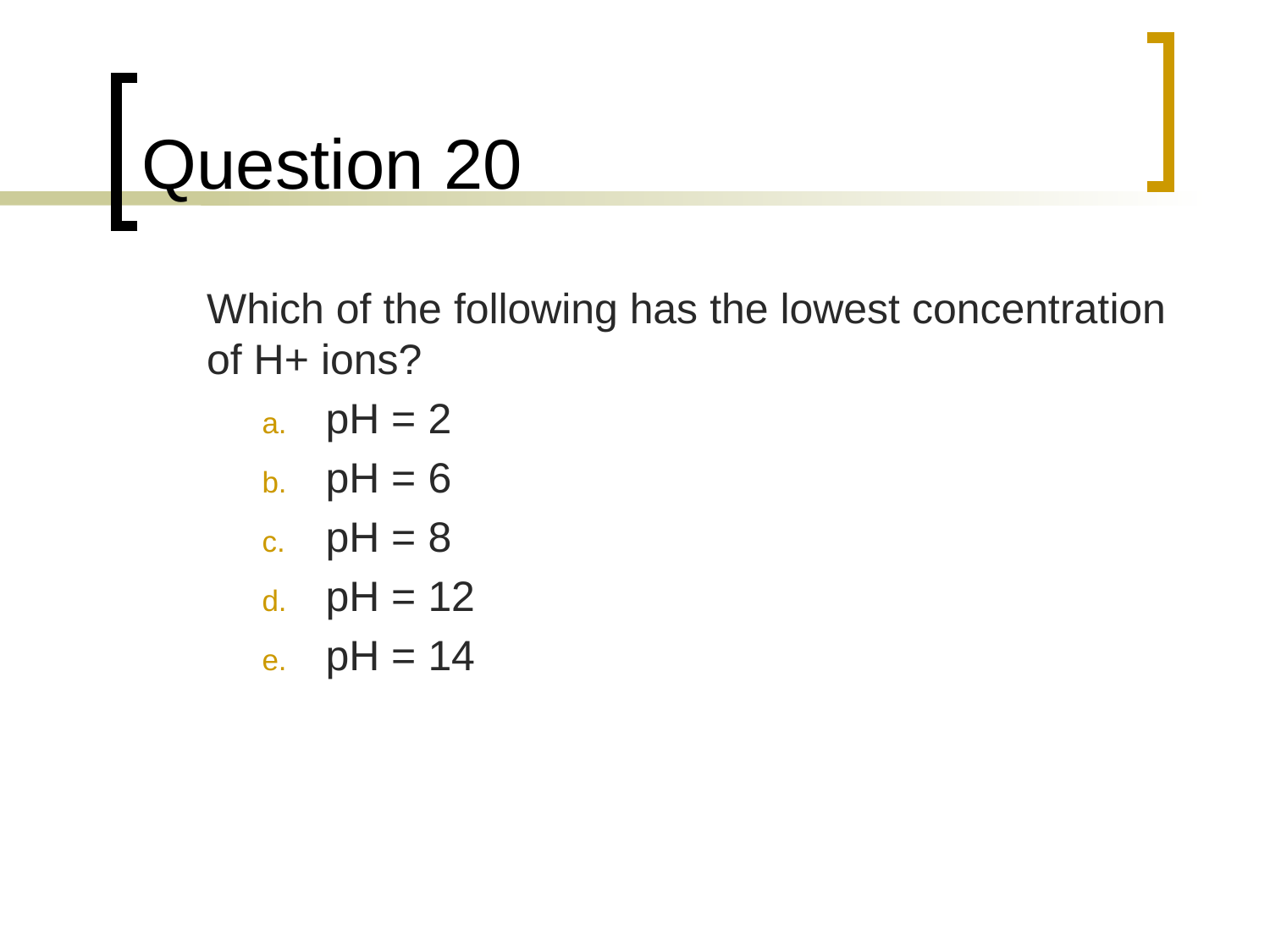

# Question 20
	Which of the following has the lowest concentration of H+ ions?
pH = 2
pH = 6
pH = 8
pH = 12
pH = 14